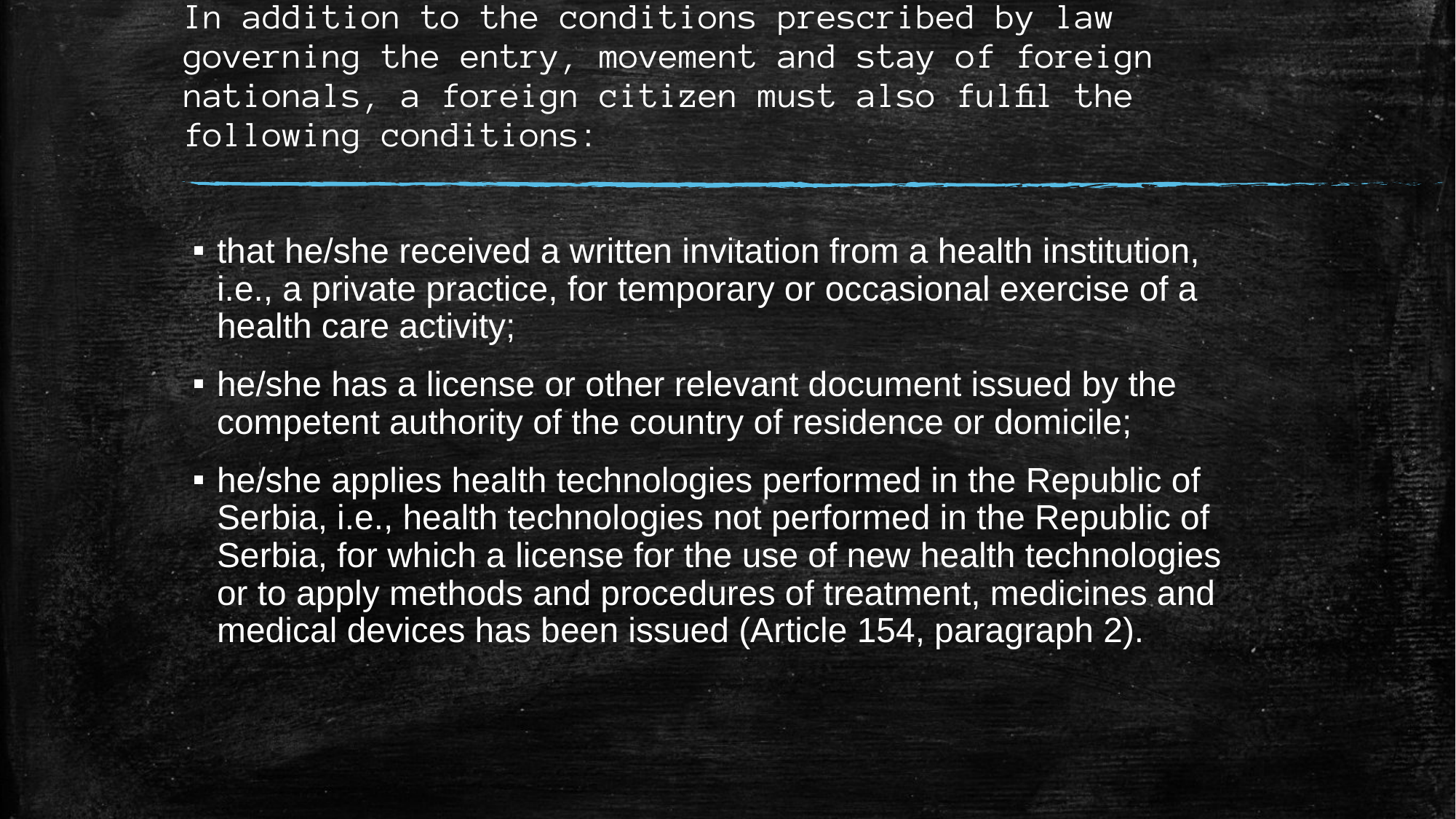

# In addition to the conditions prescribed by law governing the entry, movement and stay of foreign nationals, a foreign citizen must also fulﬁl the following conditions:
that he/she received a written invitation from a health institution, i.e., a private practice, for temporary or occasional exercise of a health care activity;
he/she has a license or other relevant document issued by the competent authority of the country of residence or domicile;
he/she applies health technologies performed in the Republic of Serbia, i.e., health technologies not performed in the Republic of Serbia, for which a license for the use of new health technologies or to apply methods and procedures of treatment, medicines and medical devices has been issued (Article 154, paragraph 2).